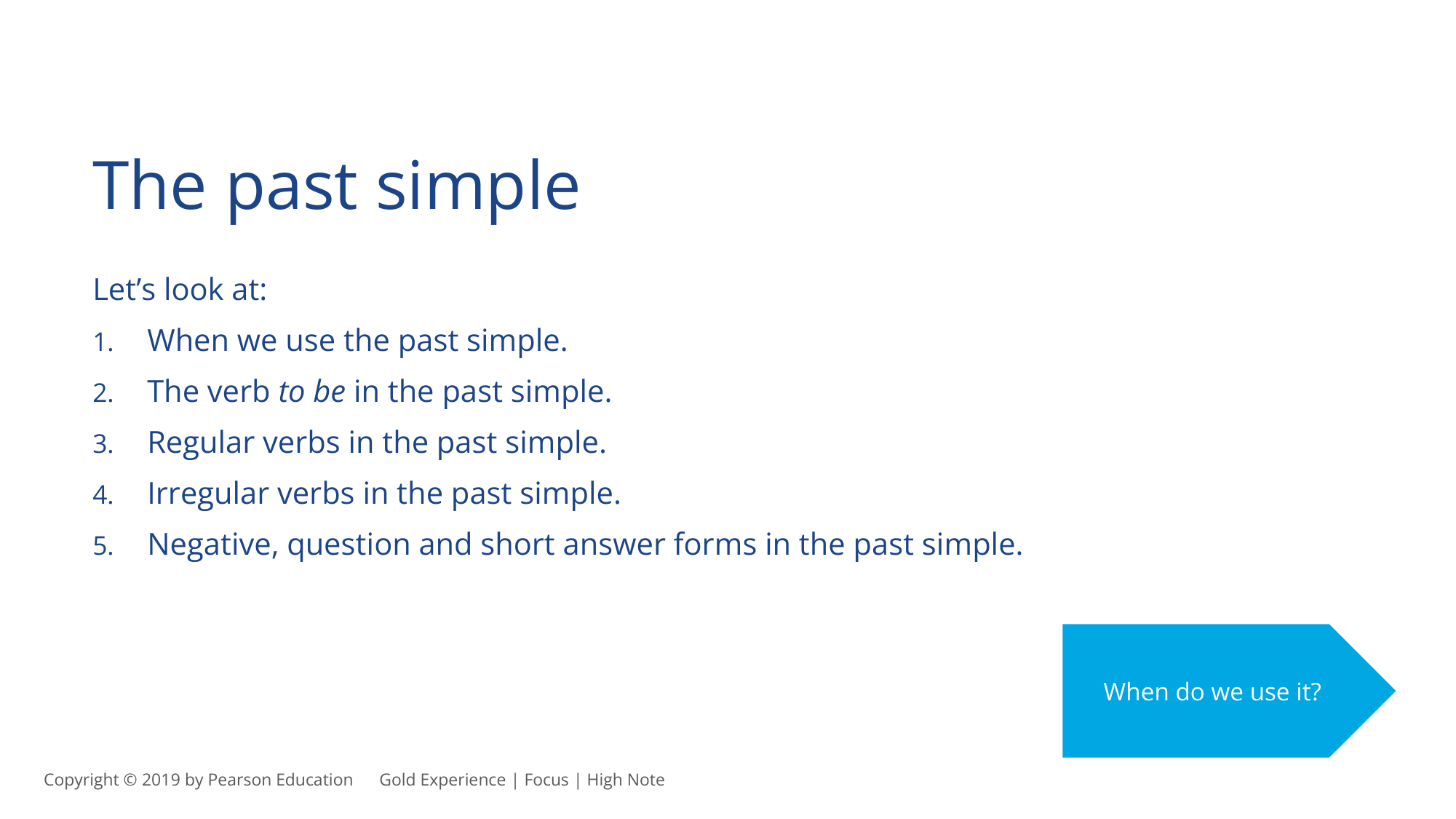

The past simple
Let’s look at:
When we use the past simple.
The verb to be in the past simple.
Regular verbs in the past simple.
Irregular verbs in the past simple.
Negative, question and short answer forms in the past simple.

When do we use it?
Copyright © 2019 by Pearson Education      Gold Experience | Focus | High Note